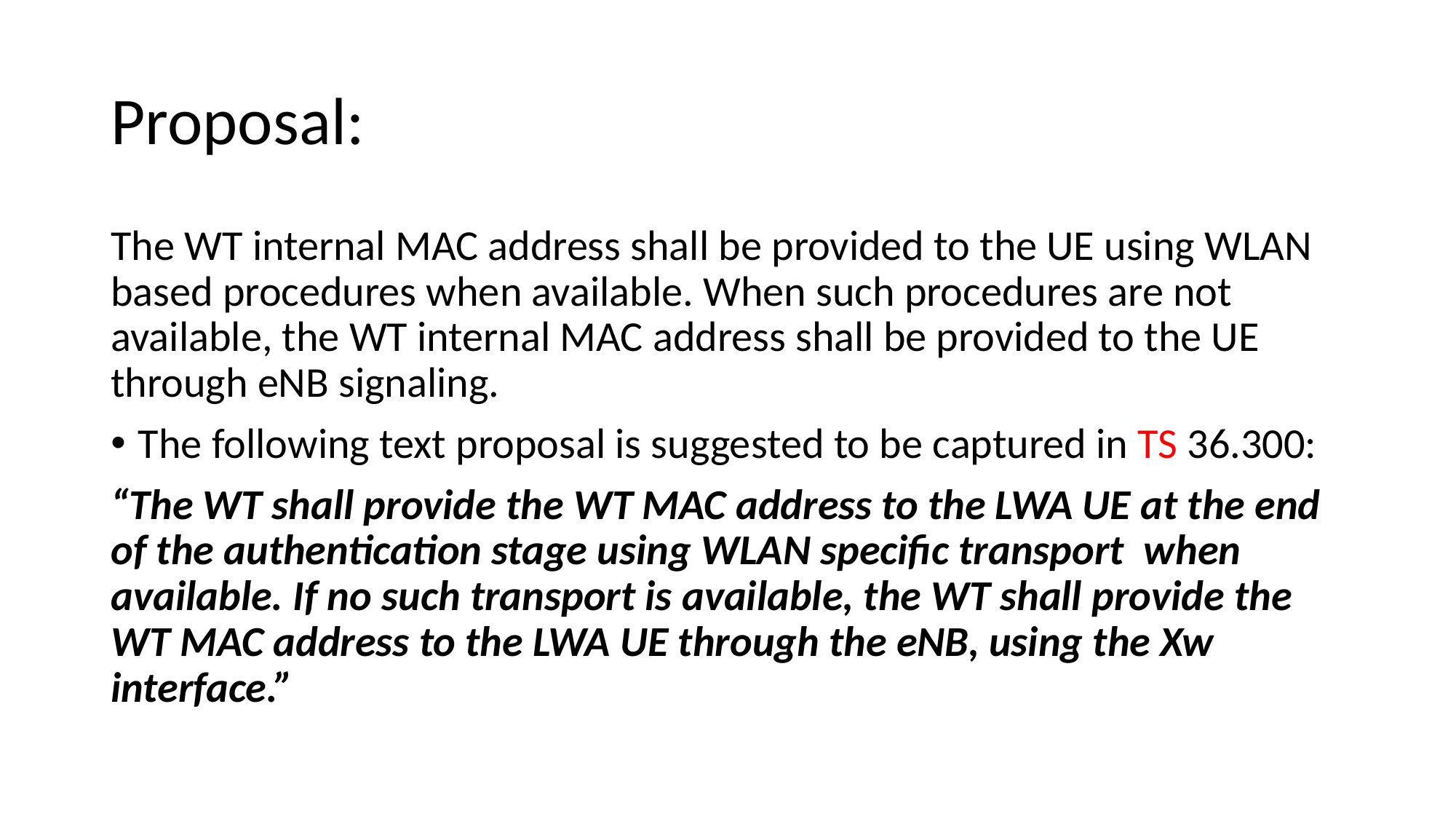

# Proposal:
The WT internal MAC address shall be provided to the UE using WLAN based procedures when available. When such procedures are not available, the WT internal MAC address shall be provided to the UE through eNB signaling.
The following text proposal is suggested to be captured in TS 36.300:
“The WT shall provide the WT MAC address to the LWA UE at the end of the authentication stage using WLAN specific transport  when available. If no such transport is available, the WT shall provide the WT MAC address to the LWA UE through the eNB, using the Xw interface.”